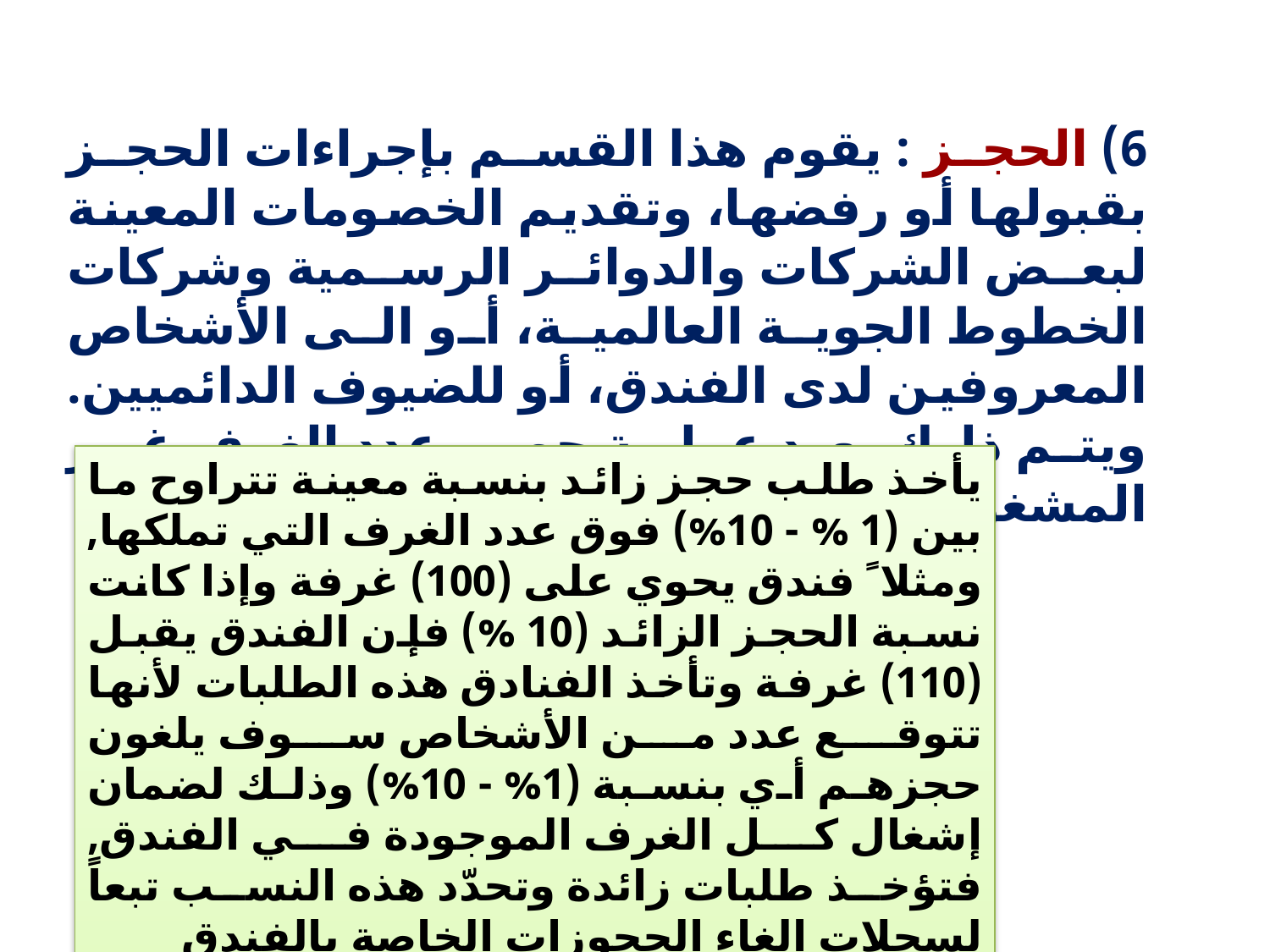

6) الحجز : يقوم هذا القسم بإجراءات الحجز بقبولها أو رفضها، وتقديم الخصومات المعينة لبعض الشركات والدوائر الرسمية وشركات الخطوط الجوية العالمية، أو الى الأشخاص المعروفين لدى الفندق، أو للضيوف الدائميين. ويتم ذلك بعد عملية حصر عدد الغرف غير المشغولة.
يأخذ طلب حجز زائد بنسبة معينة تتراوح ما بين (1 % - 10%) فوق عدد الغرف التي تملكها, ومثلا ً فندق يحوي على (100) غرفة وإذا كانت نسبة الحجز الزائد (10 %) فإن الفندق يقبل (110) غرفة وتأخذ الفنادق هذه الطلبات لأنها تتوقع عدد من الأشخاص سوف يلغون حجزهم أي بنسبة (1% - 10%) وذلك لضمان إشغال كل الغرف الموجودة في الفندق, فتؤخذ طلبات زائدة وتحدّد هذه النسب تبعاً لسجلات إلغاء الحجوزات الخاصة بالفندق